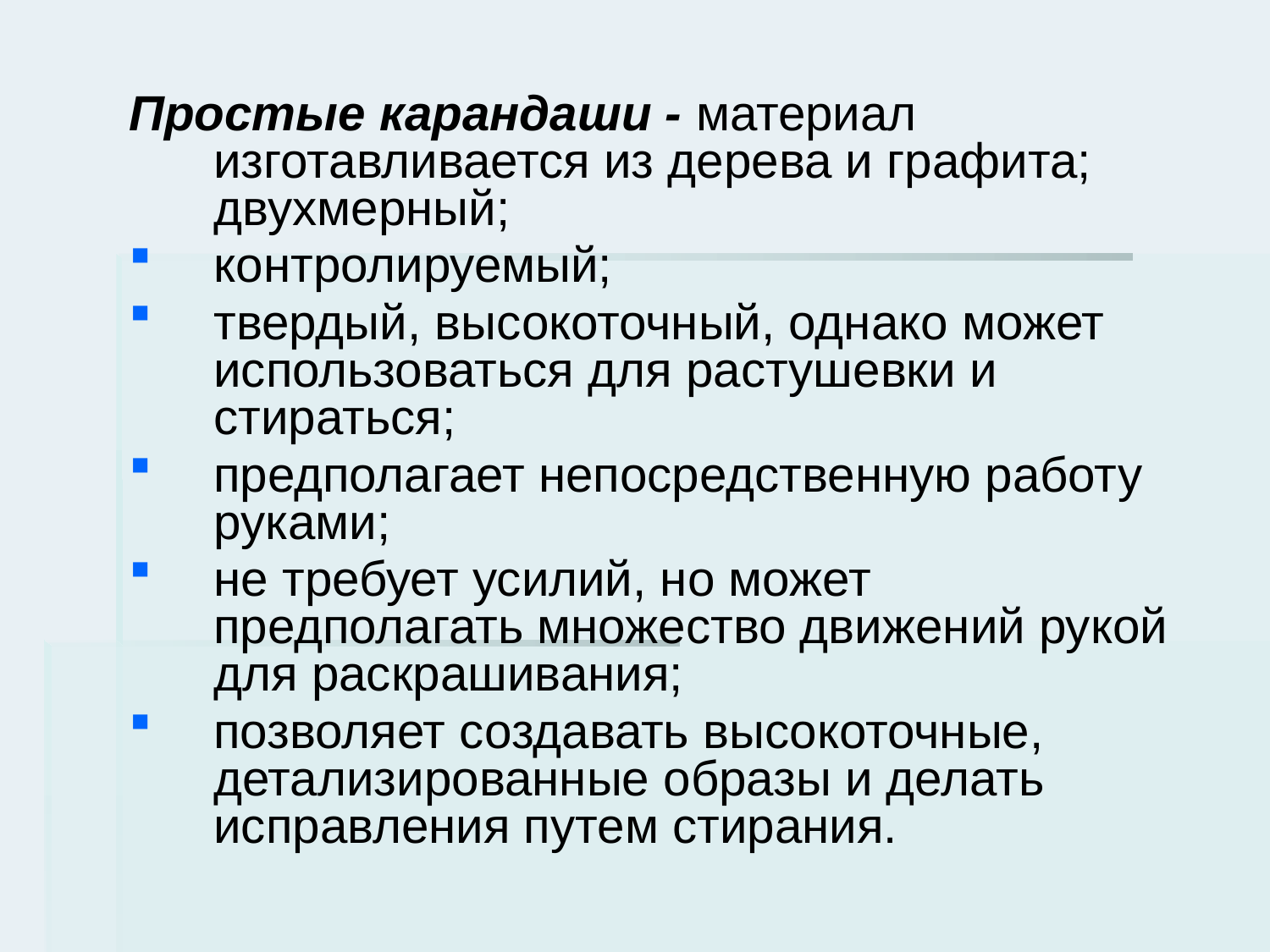

#
Простые карандаши - материал изготавливается из дерева и графита; двухмерный;
контролируемый;
твердый, высокоточный, однако может использоваться для растушевки и стираться;
предполагает непосредственную работу руками;
не требует усилий, но может предполагать множество движений рукой для раскрашивания;
позволяет создавать высокоточные, детализированные образы и делать исправления путем стирания.